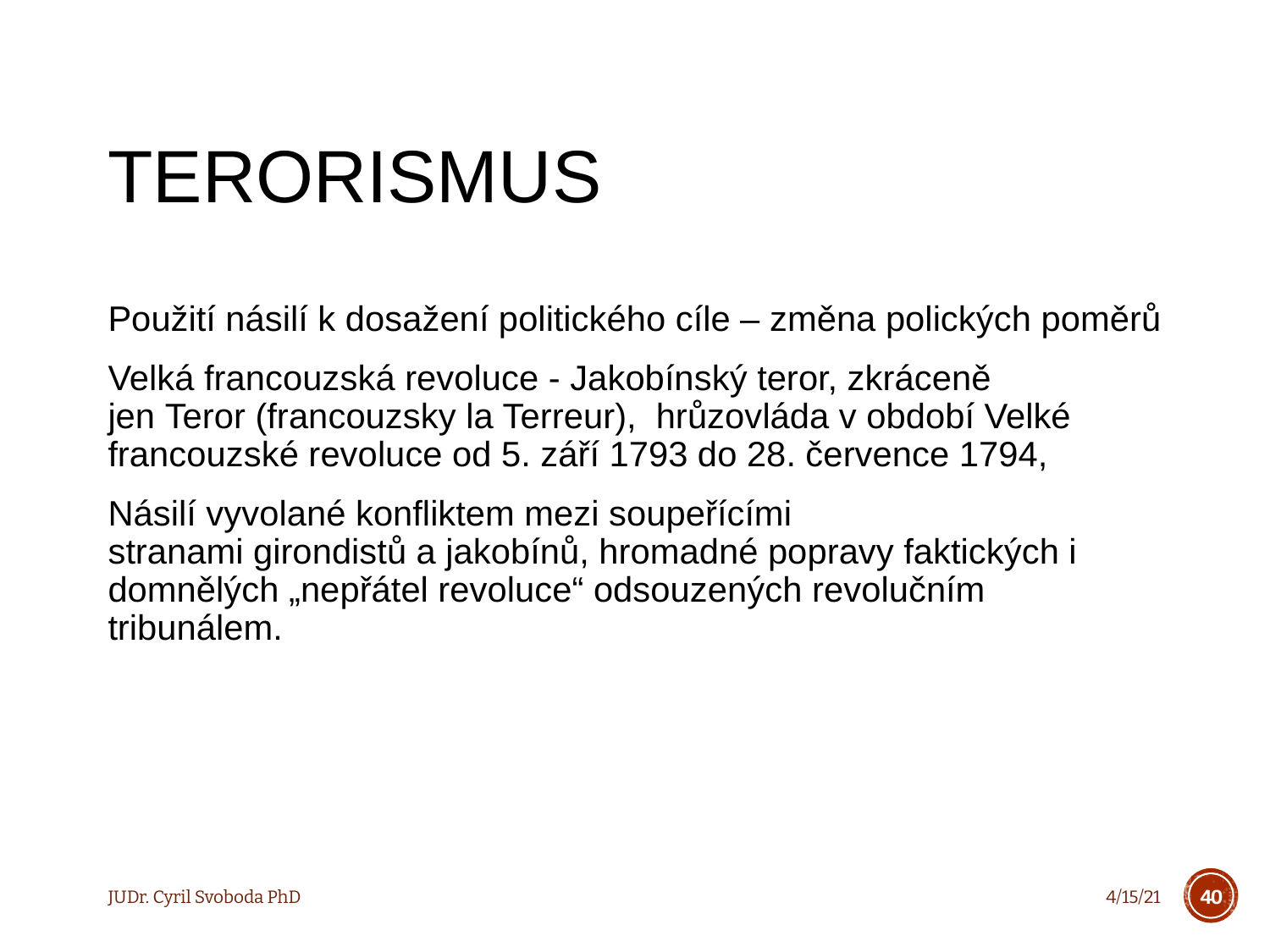

# Terorismus
Použití násilí k dosažení politického cíle – změna polických poměrů
Velká francouzská revoluce - Jakobínský teror, zkráceně jen Teror (francouzsky la Terreur),  hrůzovláda v období Velké francouzské revoluce od 5. září 1793 do 28. července 1794,
Násilí vyvolané konfliktem mezi soupeřícími stranami girondistů a jakobínů, hromadné popravy faktických i domnělých „nepřátel revoluce“ odsouzených revolučním tribunálem.
JUDr. Cyril Svoboda PhD
4/15/21
40